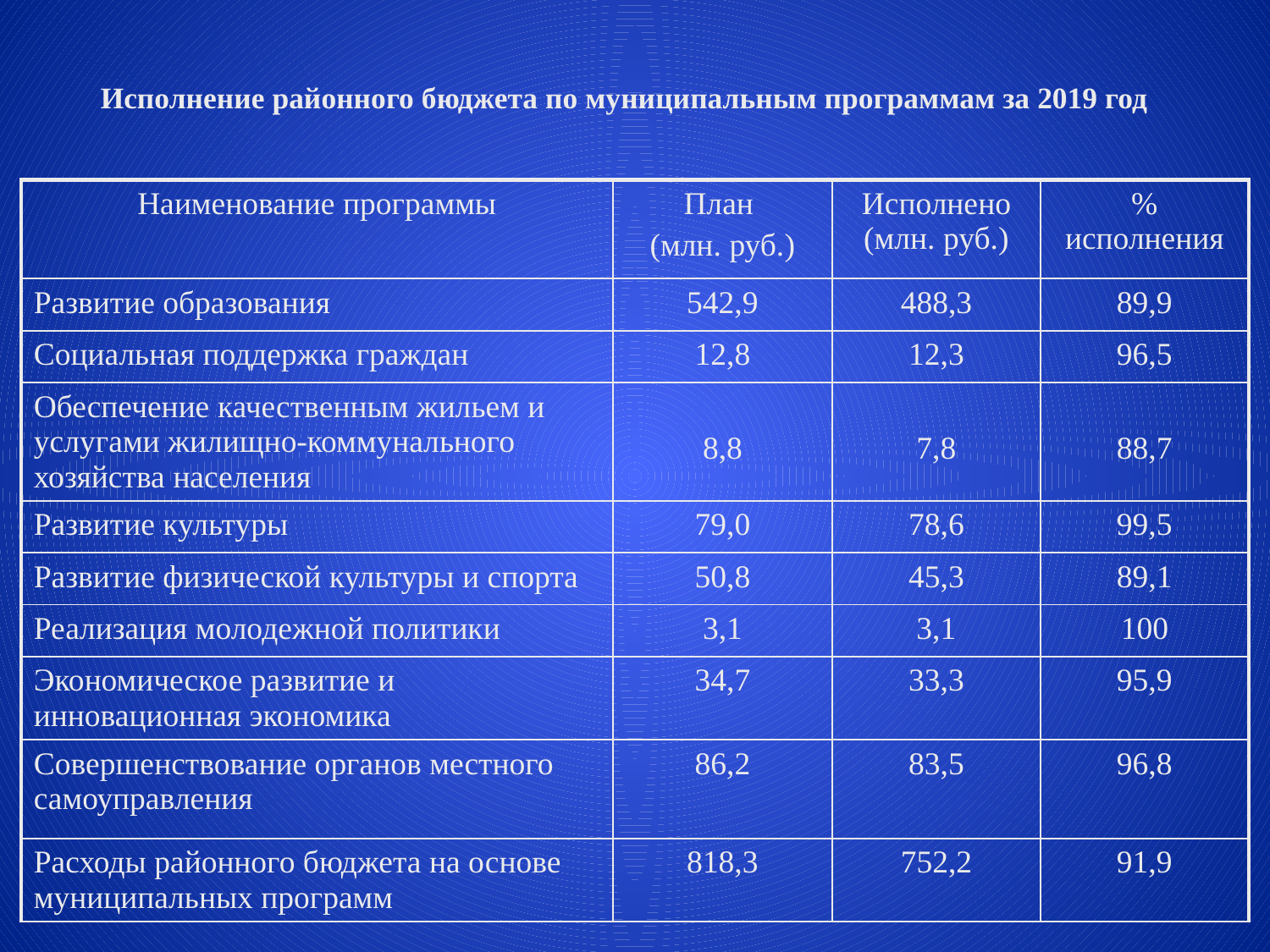

# Исполнение районного бюджета по муниципальным программам за 2019 год
| Наименование программы | План (млн. руб.) | Исполнено (млн. руб.) | % исполнения |
| --- | --- | --- | --- |
| Развитие образования | 542,9 | 488,3 | 89,9 |
| Социальная поддержка граждан | 12,8 | 12,3 | 96,5 |
| Обеспечение качественным жильем и услугами жилищно-коммунального хозяйства населения | 8,8 | 7,8 | 88,7 |
| Развитие культуры | 79,0 | 78,6 | 99,5 |
| Развитие физической культуры и спорта | 50,8 | 45,3 | 89,1 |
| Реализация молодежной политики | 3,1 | 3,1 | 100 |
| Экономическое развитие и инновационная экономика | 34,7 | 33,3 | 95,9 |
| Совершенствование органов местного самоуправления | 86,2 | 83,5 | 96,8 |
| Расходы районного бюджета на основе муниципальных программ | 818,3 | 752,2 | 91,9 |